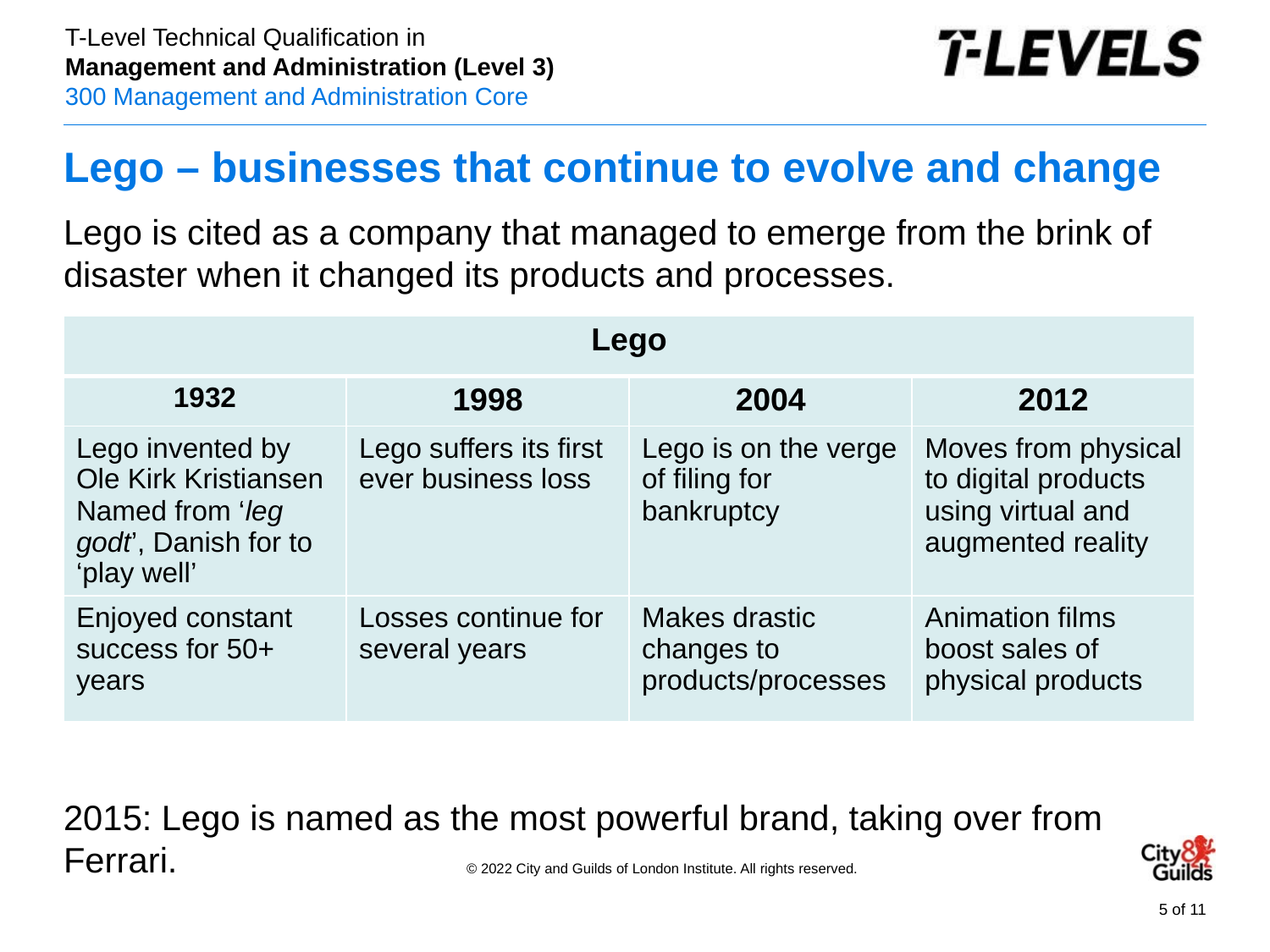

# Lego – businesses that continue to evolve and change
Lego is cited as a company that managed to emerge from the brink of disaster when it changed its products and processes.

2015: Lego is named as the most powerful brand, taking over from Ferrari.

| Lego |  |  |  |
| --- | --- | --- | --- |
| 1932 | 1998 | 2004 | 2012 |
| Lego invented by Ole Kirk Kristiansen Named from ‘leg godt’, Danish for to ‘play well’ | Lego suffers its first ever business loss | Lego is on the verge of filing for bankruptcy | Moves from physical to digital products using virtual and augmented reality |
| Enjoyed constant success for 50+ years | Losses continue for several years | Makes drastic changes to products/processes | Animation films boost sales of physical products |